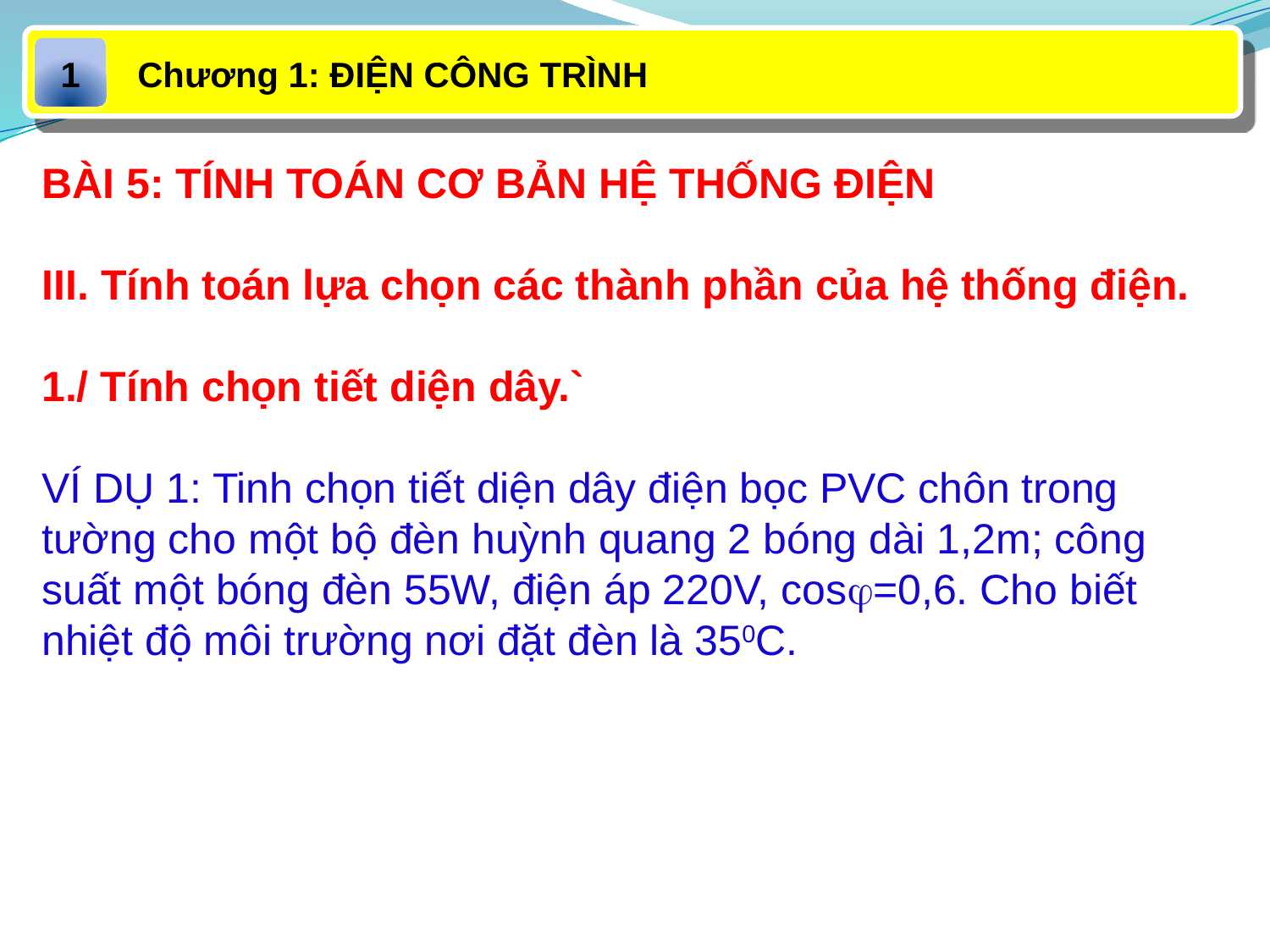

Chương 1: ĐIỆN CÔNG TRÌNH
1

BÀI 5: TÍNH TOÁN CƠ BẢN HỆ THỐNG ĐIỆN

III. Tính toán lựa chọn các thành phần của hệ thống điện.

1./ Tính chọn tiết diện dây.`

VÍ DỤ 1: Tinh chọn tiết diện dây điện bọc PVC chôn trong tường cho một bộ đèn huỳnh quang 2 bóng dài 1,2m; công suất một bóng đèn 55W, điện áp 220V, cosϕ=0,6. Cho biết nhiệt độ môi trường nơi đặt đèn là 350C.